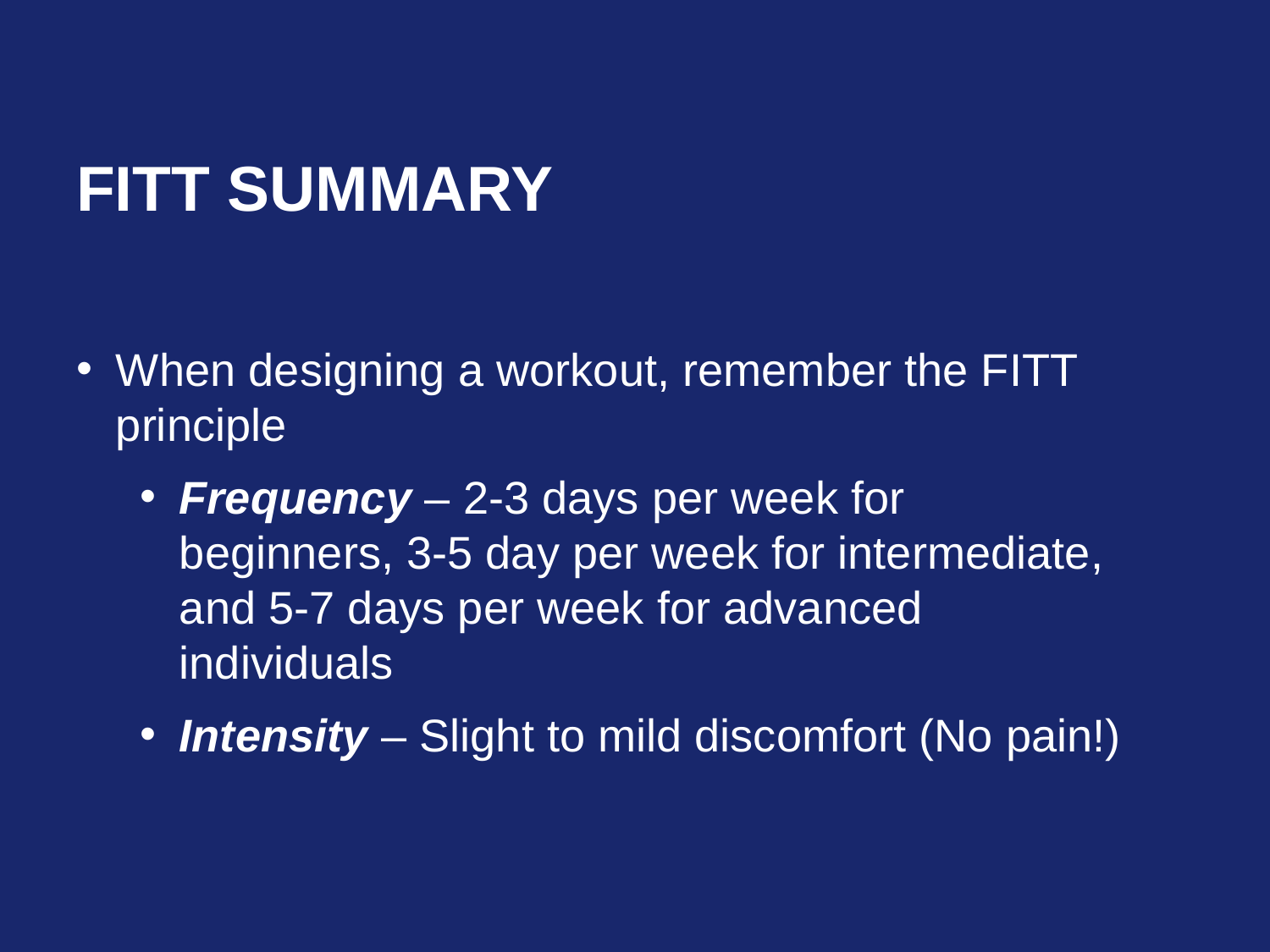

# Fitt Summary
When designing a workout, remember the FITT principle
Frequency – 2-3 days per week for beginners, 3-5 day per week for intermediate, and 5-7 days per week for advanced individuals
Intensity – Slight to mild discomfort (No pain!)